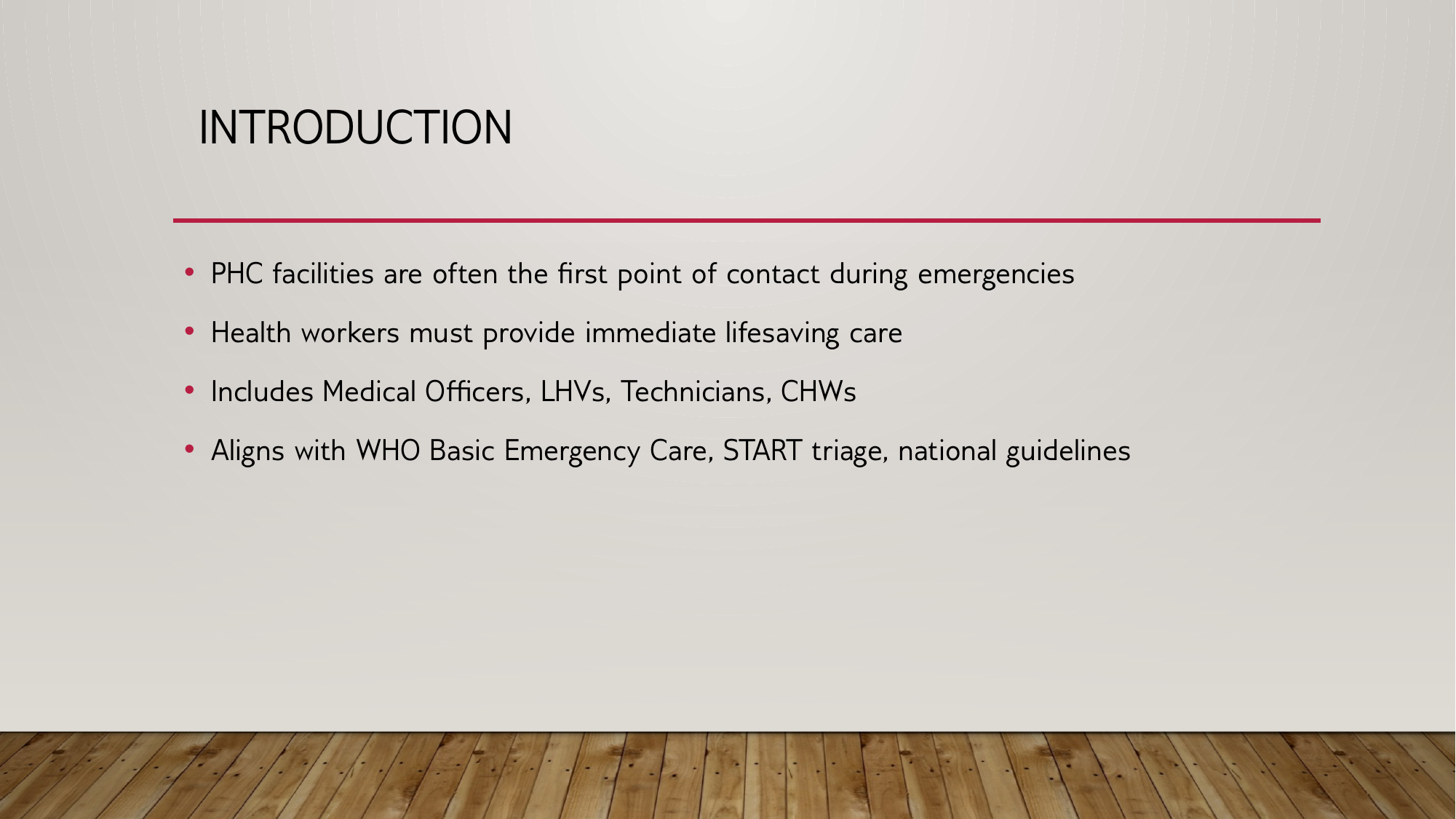

# Introduction
PHC facilities are often the first point of contact during emergencies
Health workers must provide immediate lifesaving care
Includes Medical Officers, LHVs, Technicians, CHWs
Aligns with WHO Basic Emergency Care, START triage, national guidelines